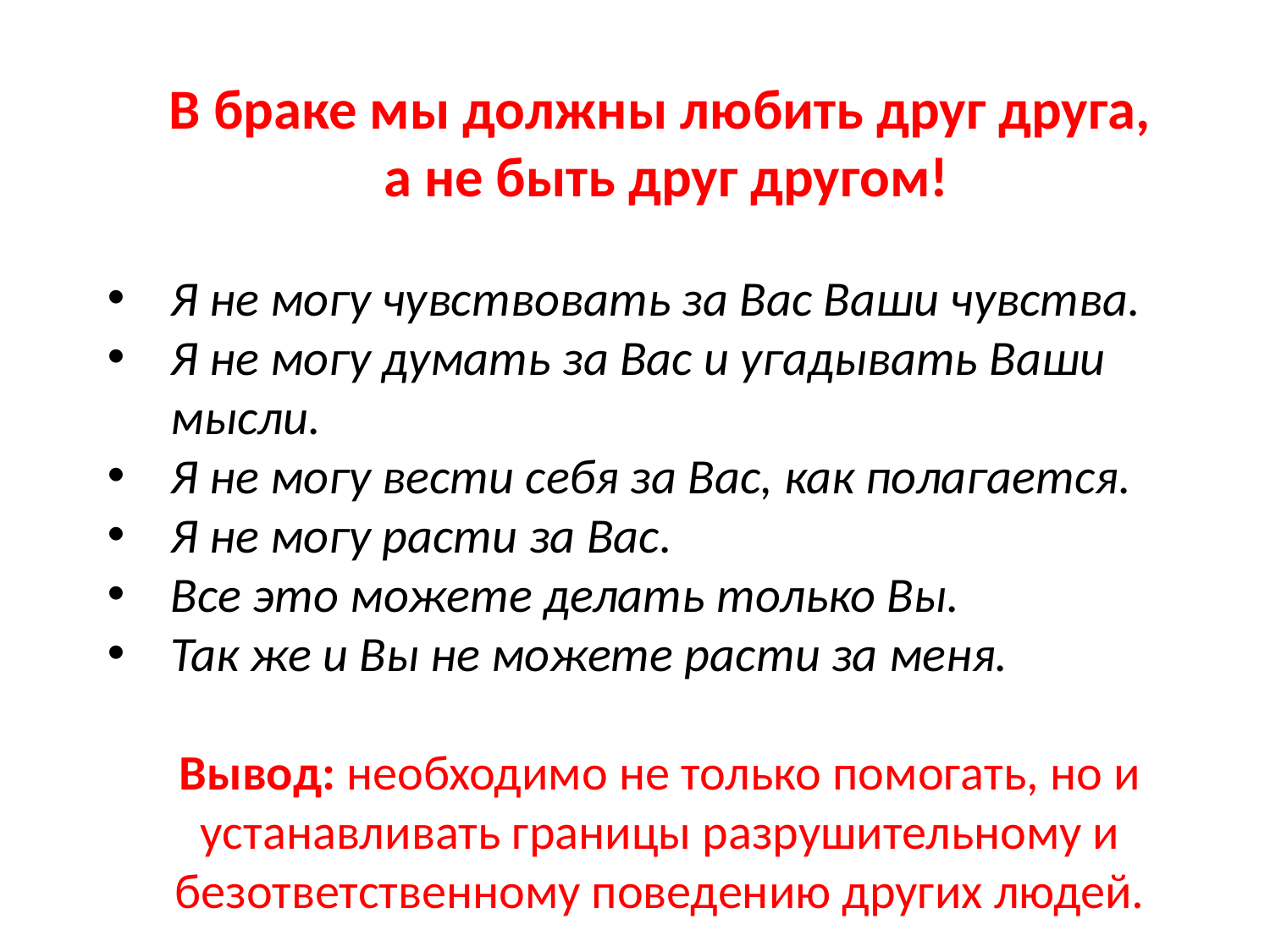

В браке мы должны любить друг друга,
 а не быть друг другом!

Я не могу чувствовать за Вас Ваши чувства.
Я не могу думать за Вас и угадывать Ваши мысли.
Я не могу вести себя за Вас, как полагается.
Я не могу расти за Вас.
Все это можете делать только Вы.
Так же и Вы не можете расти за меня.

Вывод: необходимо не только помогать, но и устанавливать границы разрушительному и безответственному поведению других людей.